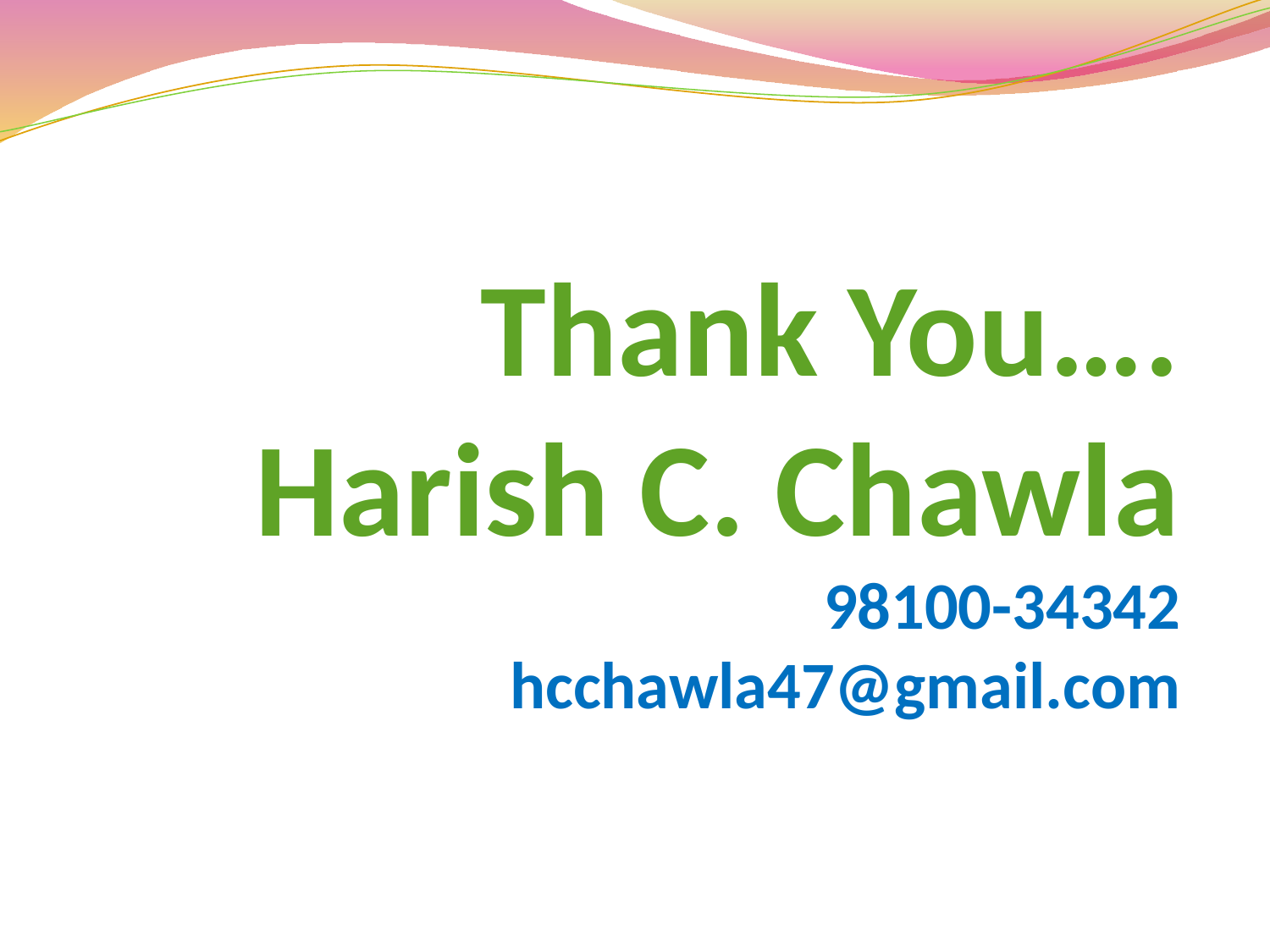

# Thank You…. Harish C. Chawla 98100-34342 hcchawla47@gmail.com